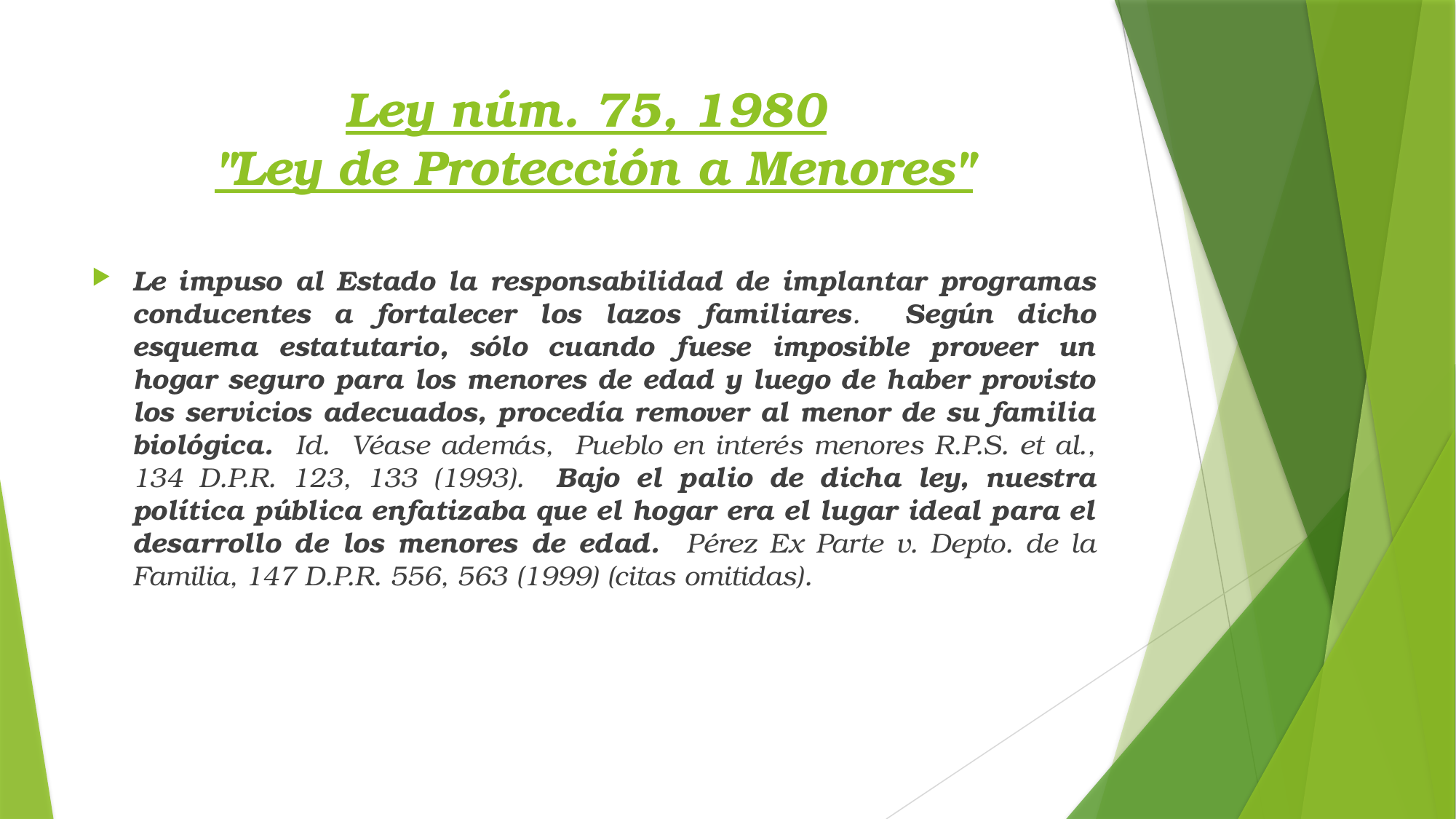

# Ley núm. 75, 1980 "Ley de Protección a Menores"
Le impuso al Estado la responsabilidad de implantar programas conducentes a fortalecer los lazos familiares.  Según dicho esquema estatutario, sólo cuando fuese imposible proveer un hogar seguro para los menores de edad y luego de haber provisto los servicios adecuados, procedía remover al menor de su familia biológica.  Id.  Véase además,  Pueblo en interés menores R.P.S. et al., 134 D.P.R. 123, 133 (1993).  Bajo el palio de dicha ley, nuestra política pública enfatizaba que el hogar era el lugar ideal para el desarrollo de los menores de edad.  Pérez Ex Parte v. Depto. de la Familia, 147 D.P.R. 556, 563 (1999) (citas omitidas).